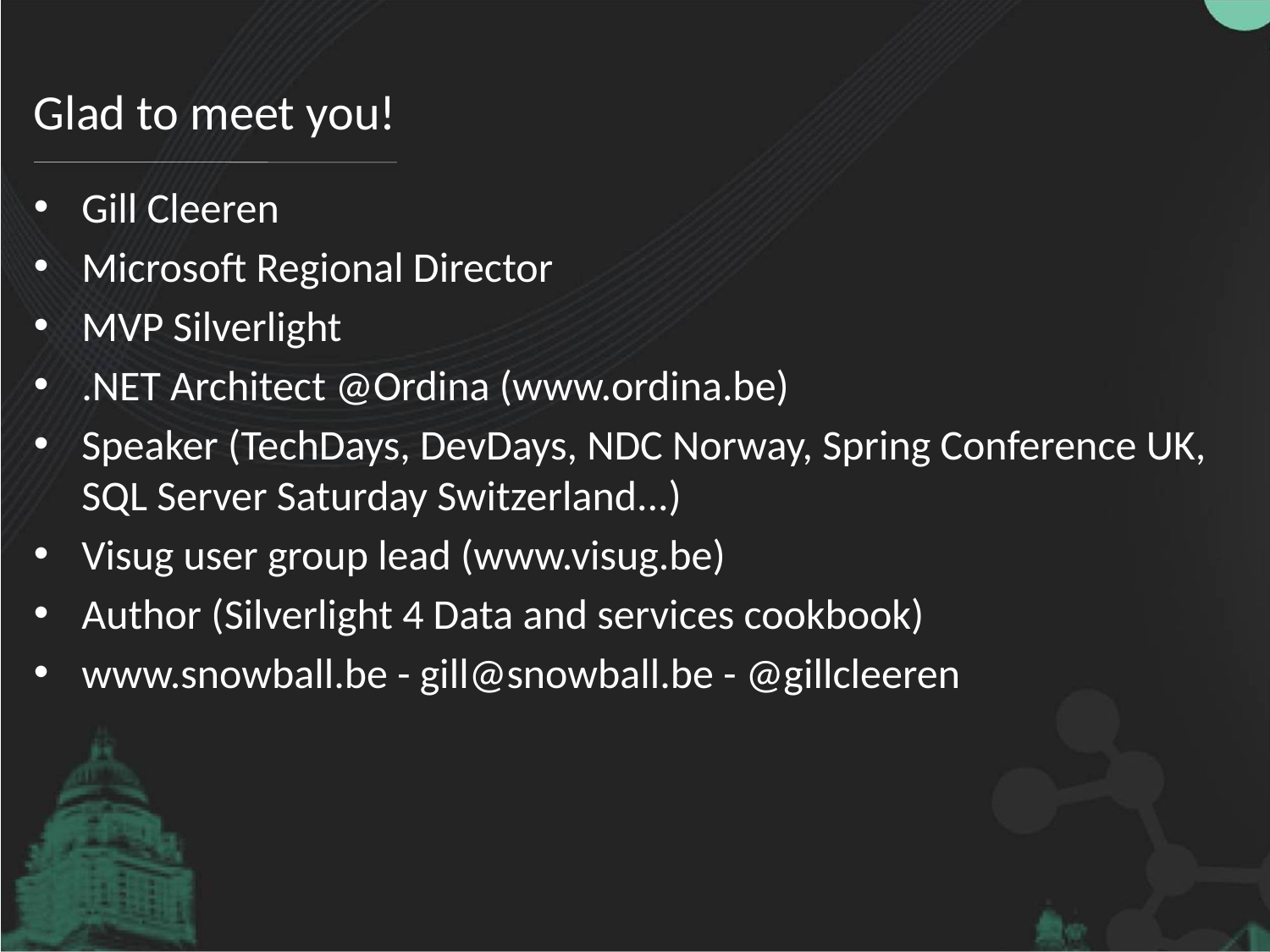

# Glad to meet you!
Gill Cleeren
Microsoft Regional Director
MVP Silverlight
.NET Architect @Ordina (www.ordina.be)
Speaker (TechDays, DevDays, NDC Norway, Spring Conference UK, SQL Server Saturday Switzerland...)
Visug user group lead (www.visug.be)
Author (Silverlight 4 Data and services cookbook)
www.snowball.be - gill@snowball.be - @gillcleeren